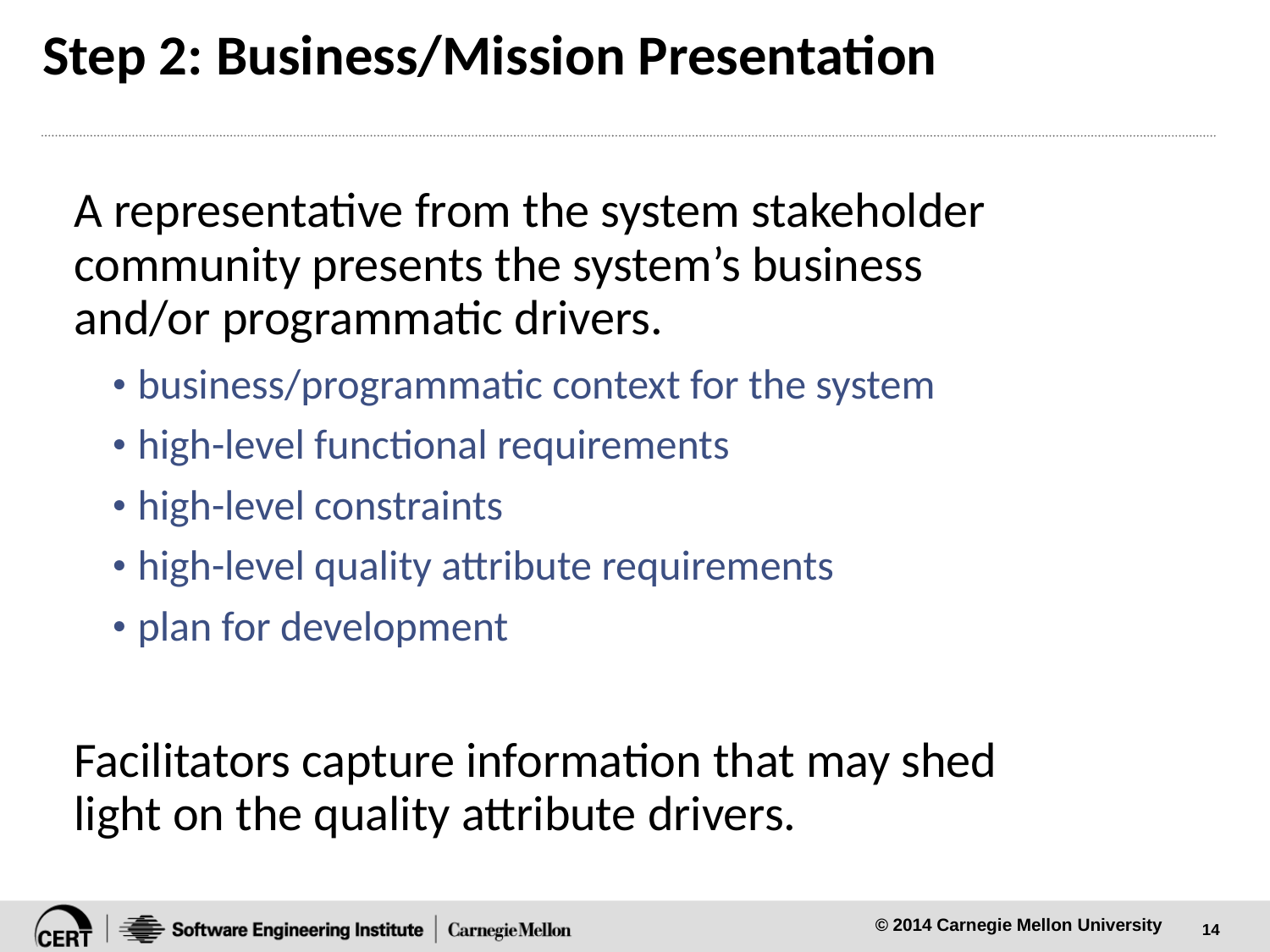

# Step 2: Business/Mission Presentation
A representative from the system stakeholder community presents the system’s business and/or programmatic drivers.
business/programmatic context for the system
high-level functional requirements
high-level constraints
high-level quality attribute requirements
plan for development

Facilitators capture information that may shed light on the quality attribute drivers.